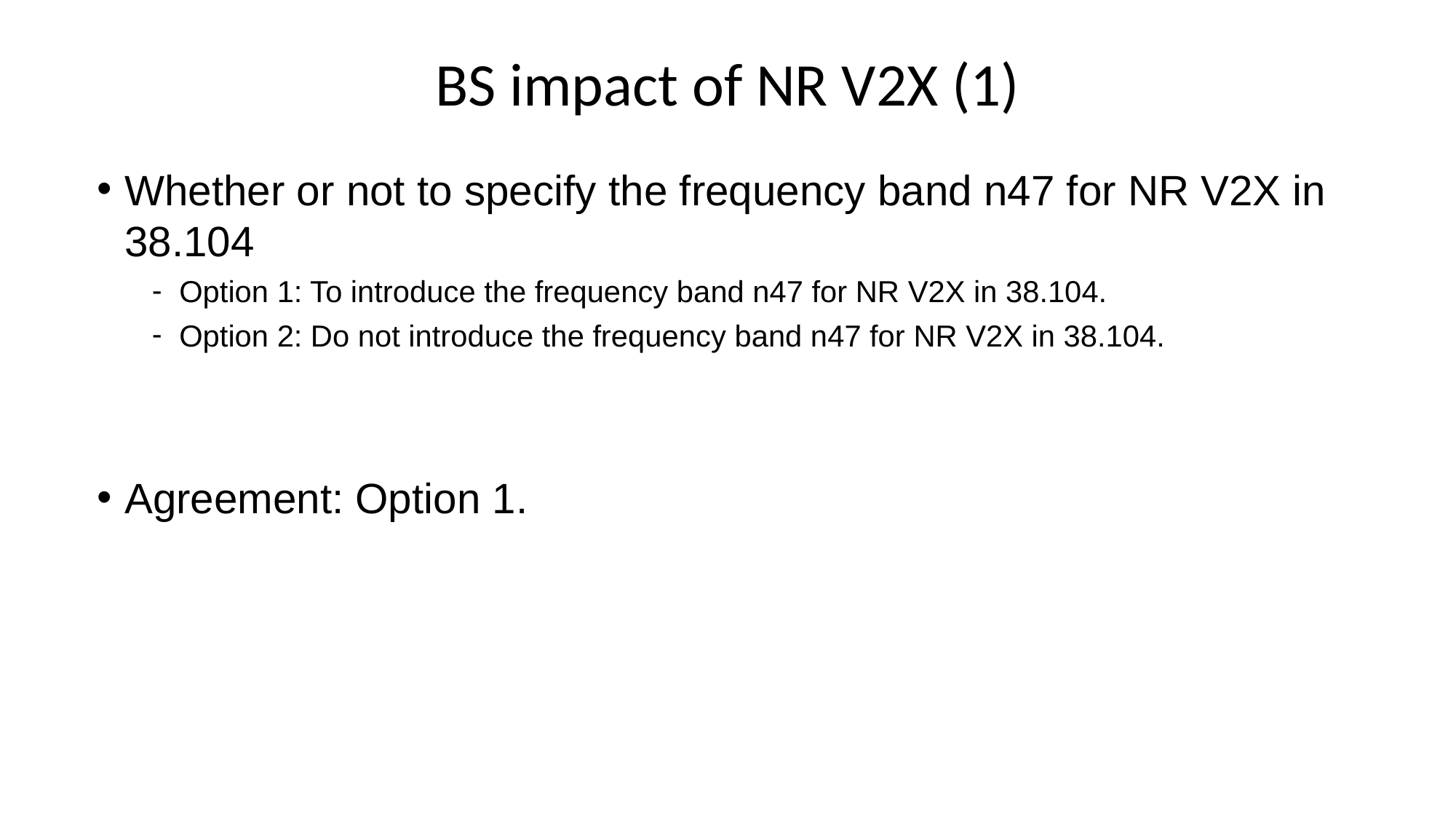

# BS impact of NR V2X (1)
Whether or not to specify the frequency band n47 for NR V2X in 38.104
Option 1: To introduce the frequency band n47 for NR V2X in 38.104.
Option 2: Do not introduce the frequency band n47 for NR V2X in 38.104.

Agreement: Option 1.